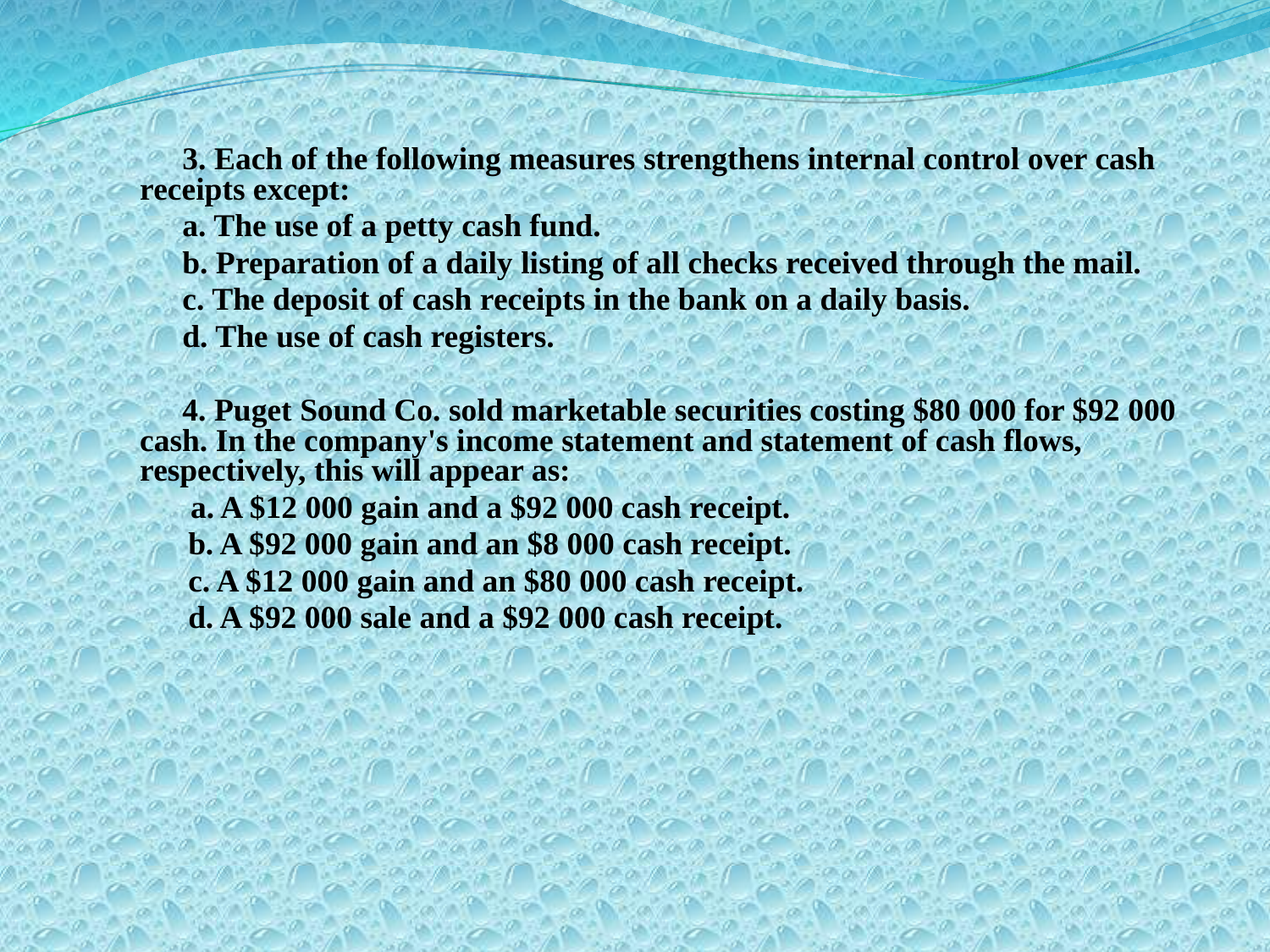

3. Each of the following measures strengthens internal control over cash receipts except:
          a. The use of a petty cash fund.
          b. Preparation of a daily listing of all checks received through the mail.
          c. The deposit of cash receipts in the bank on a daily basis.
          d. The use of cash registers.

          4. Puget Sound Co. sold marketable securities costing $80 000 for $92 000 cash. In the company's income statement and statement of cash flows, respectively, this will appear as:
           a. A $12 000 gain and a $92 000 cash receipt.
	      b. A $92 000 gain and an $8 000 cash receipt.
	      c. A $12 000 gain and an $80 000 cash receipt.
	      d. A $92 000 sale and a $92 000 cash receipt.